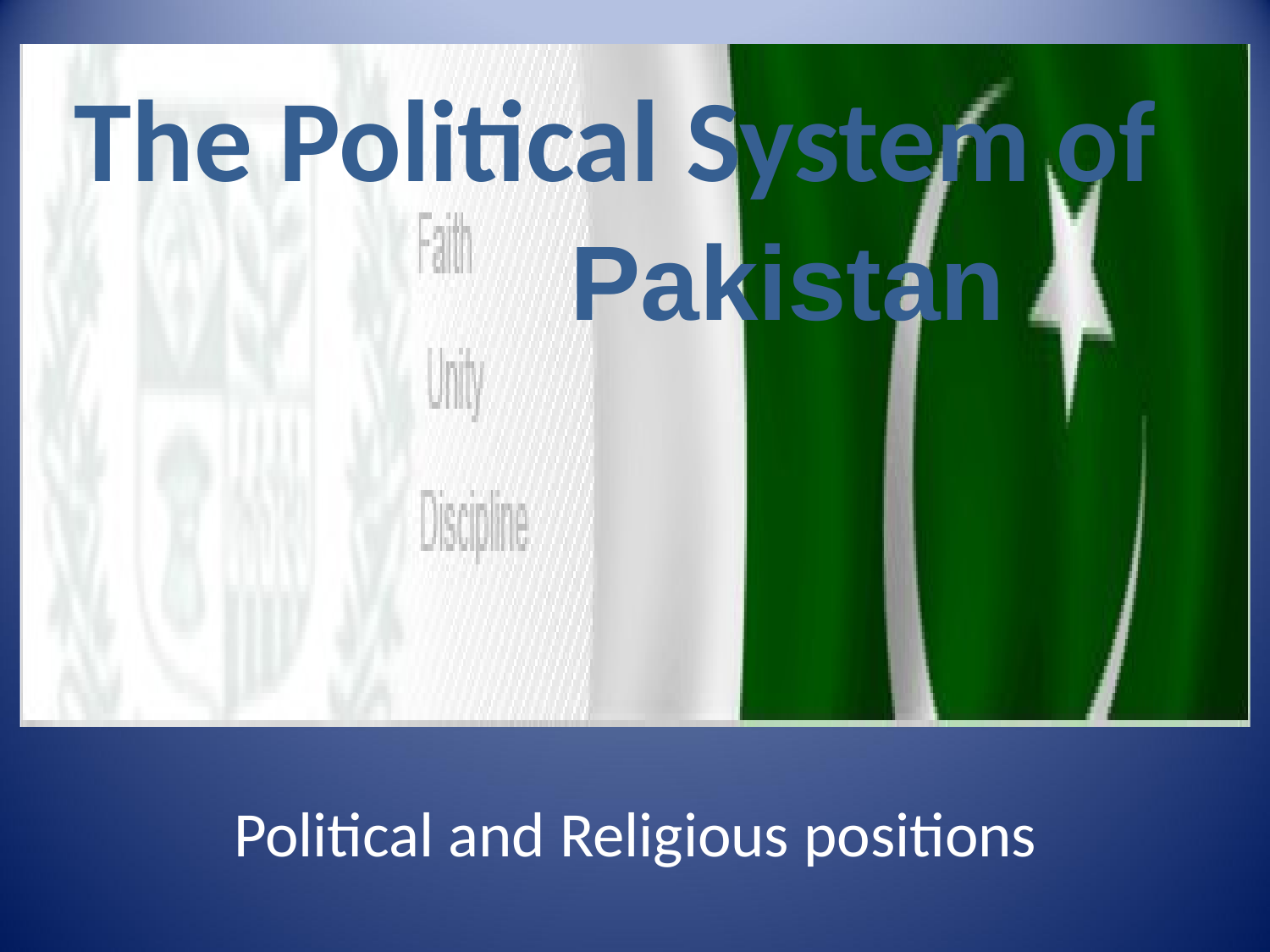

# The Political System of
Pakistan
Political and Religious positions